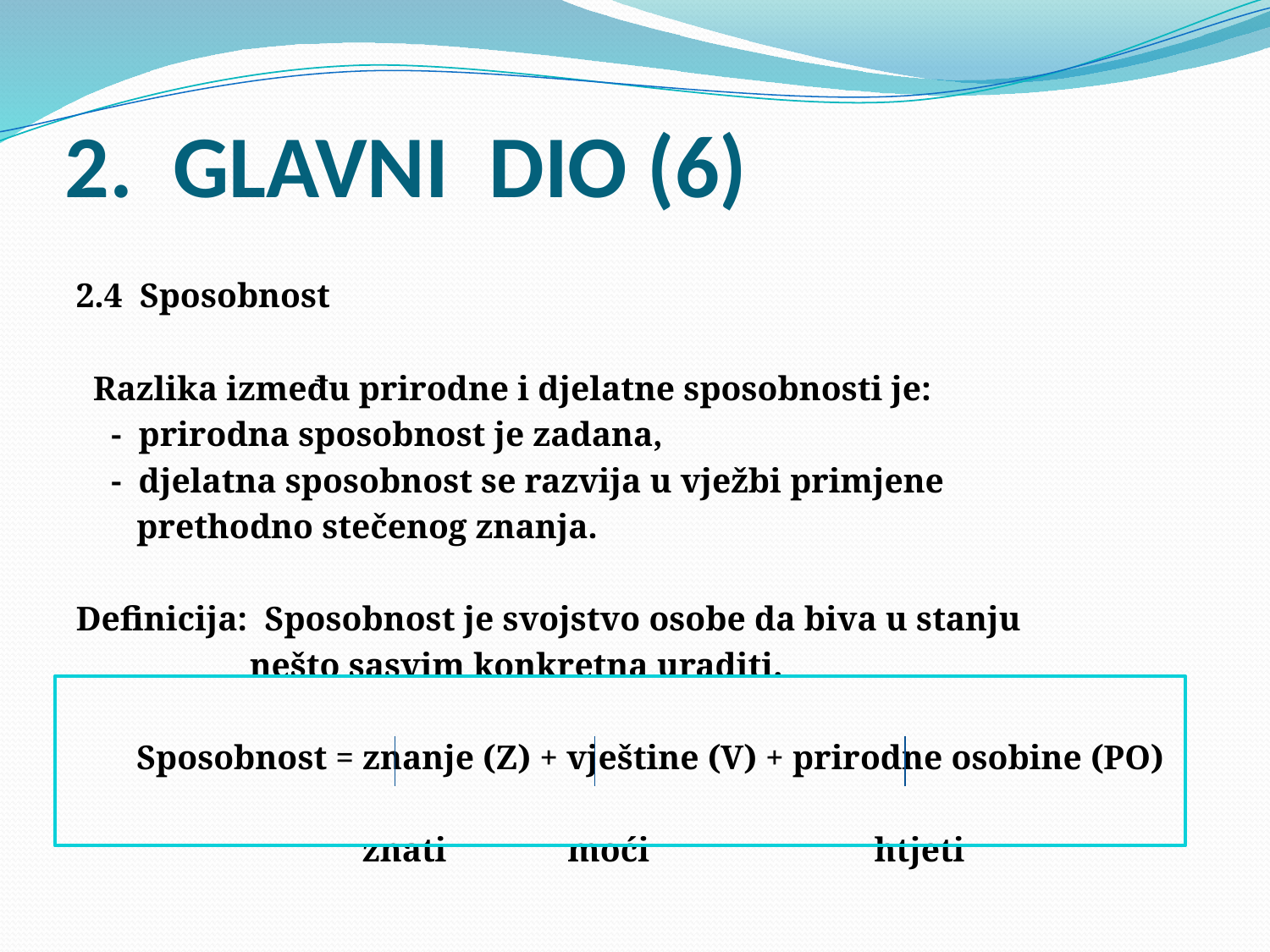

# 2.  GLAVNI  DIO (6)
2.4  Sposobnost

  Razlika između prirodne i djelatne sposobnosti je:
	-  prirodna sposobnost je zadana,
	-  djelatna sposobnost se razvija u vježbi primjene
       prethodno stečenog znanja.

Definicija:  Sposobnost je svojstvo osobe da biva u stanju
                    nešto sasvim konkretna uraditi.

       Sposobnost = znanje (Z) + vještine (V) + prirodne osobine (PO)

                                 znati              moći                          htjeti